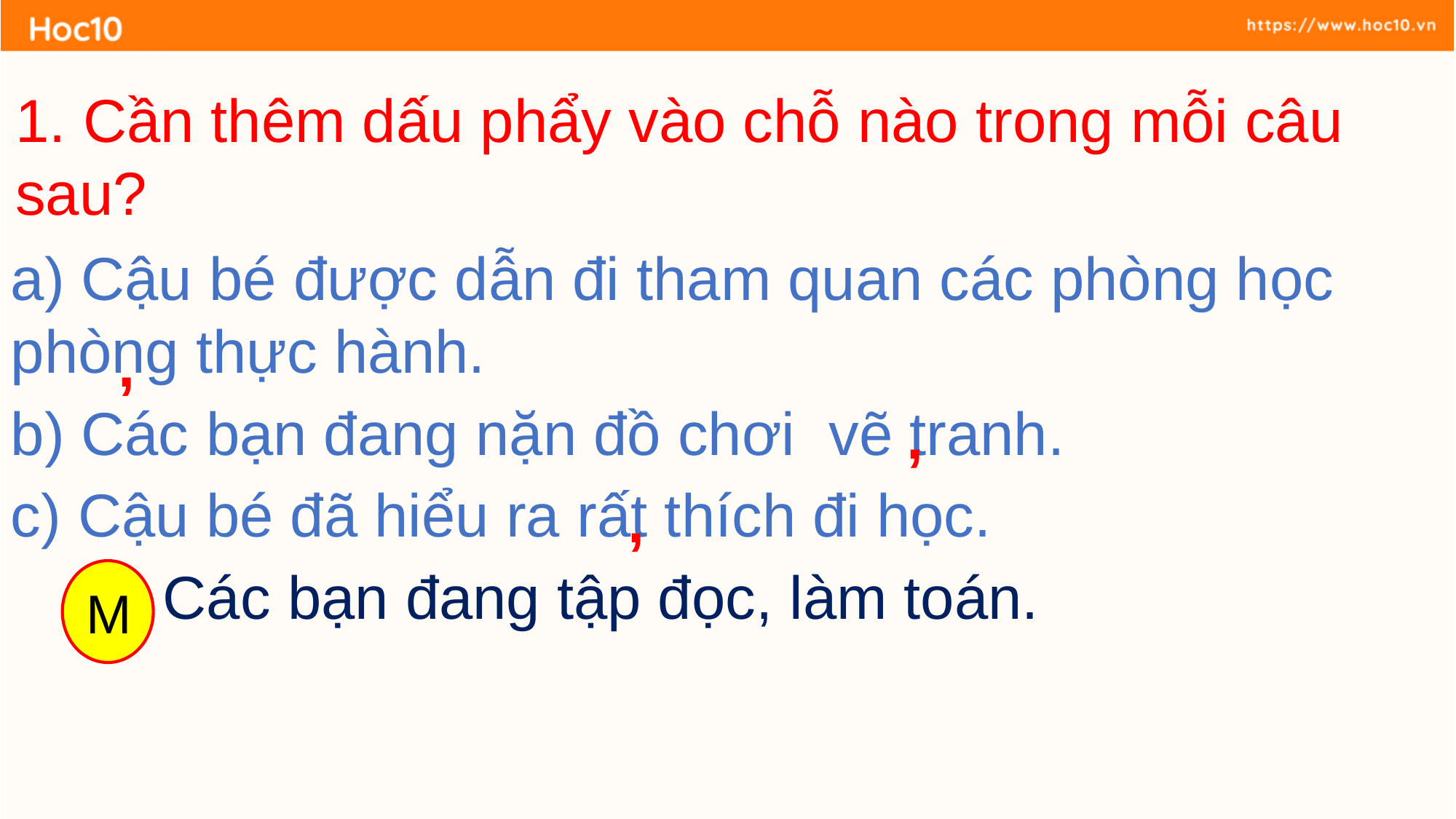

1. Cần thêm dấu phẩy vào chỗ nào trong mỗi câu sau?
a) Cậu bé được dẫn đi tham quan các phòng học phòng thực hành.
b) Các bạn đang nặn đồ chơi  vẽ tranh.
c) Cậu bé đã hiểu ra rất thích đi học.
         Các bạn đang tập đọc, làm toán.
,
,
,
M